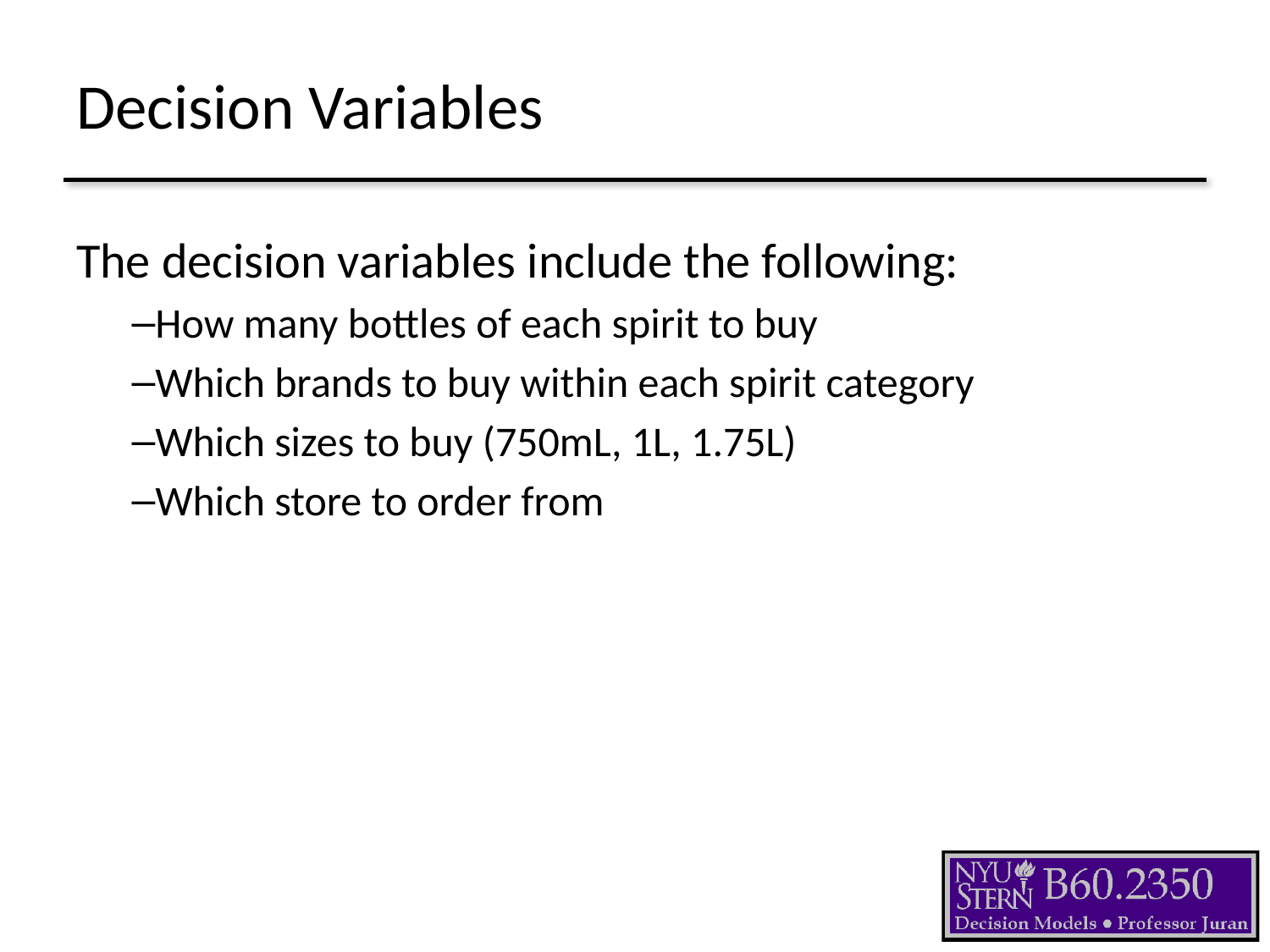

# Decision Variables
The decision variables include the following:
How many bottles of each spirit to buy
Which brands to buy within each spirit category
Which sizes to buy (750mL, 1L, 1.75L)
Which store to order from